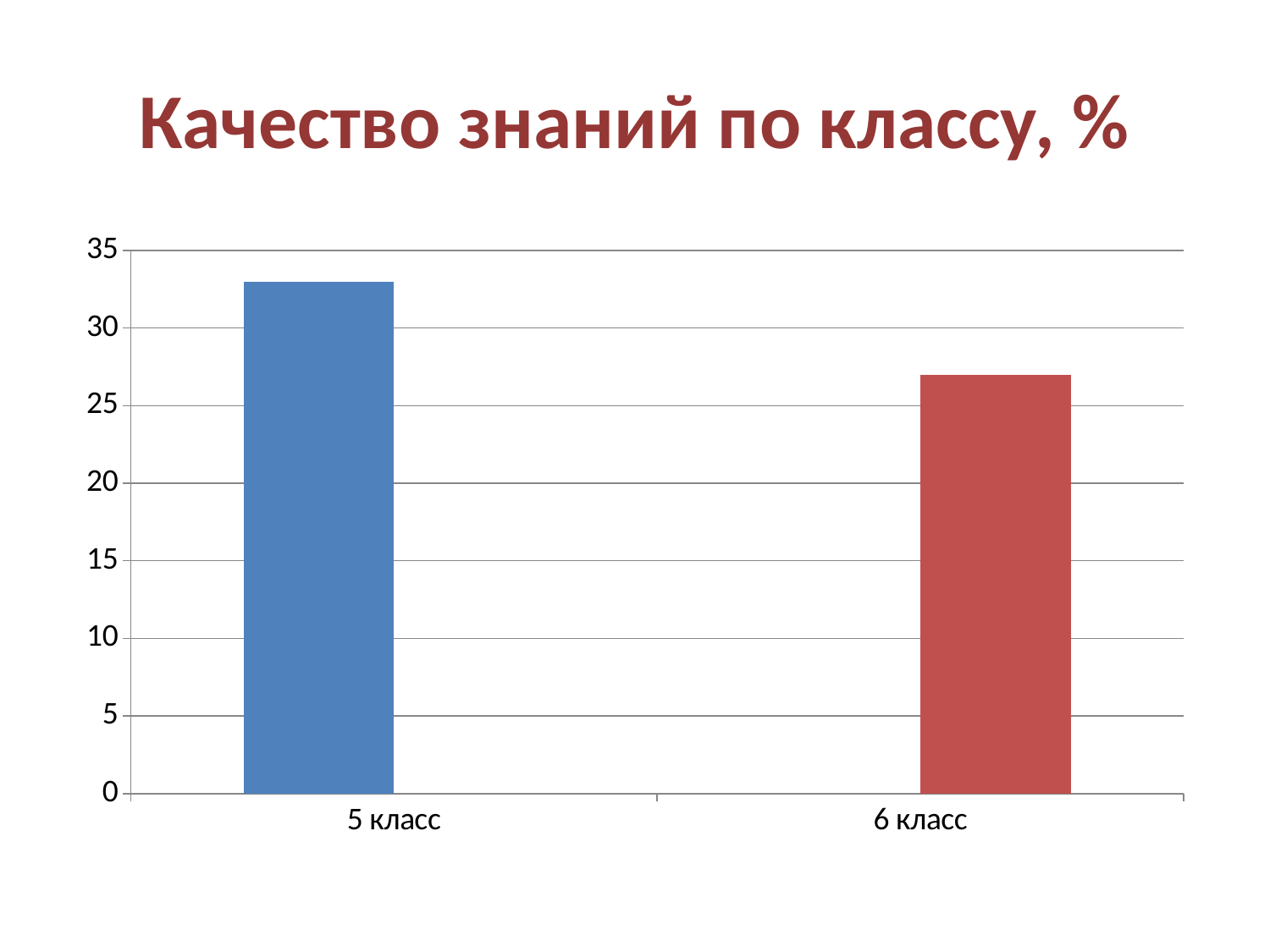

# Качество знаний по классу, %

### Chart

| Category | Столбец1 | Столбец2 |
|---|---|---|
| 5 класс | 33.0 | None |
| 6 класс | None | 27.0 |